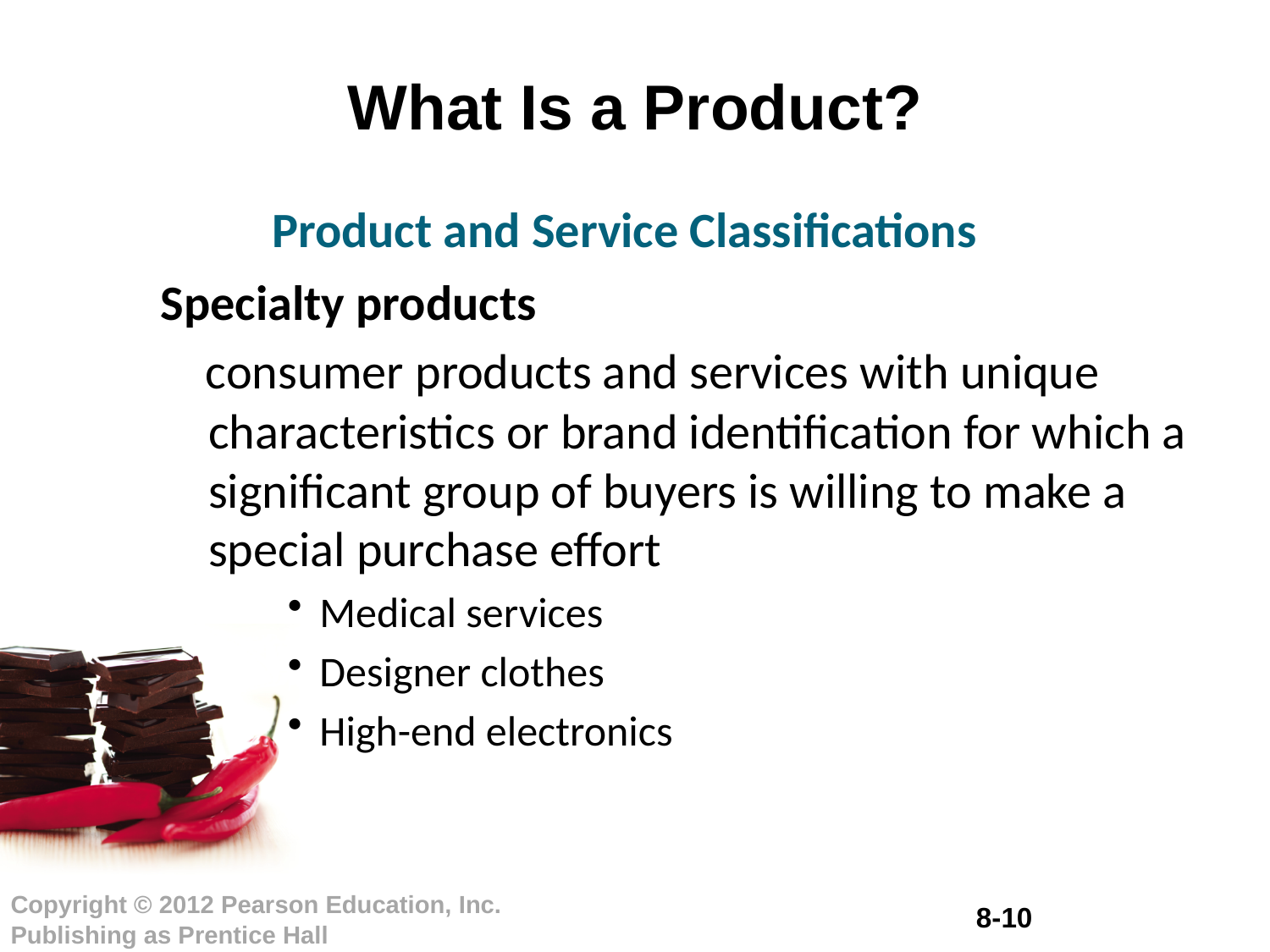

# What Is a Product?
Product and Service Classifications
Specialty products
    consumer products and services with unique characteristics or brand identification for which a significant group of buyers is willing to make a special purchase effort
Medical services
Designer clothes
High-end electronics